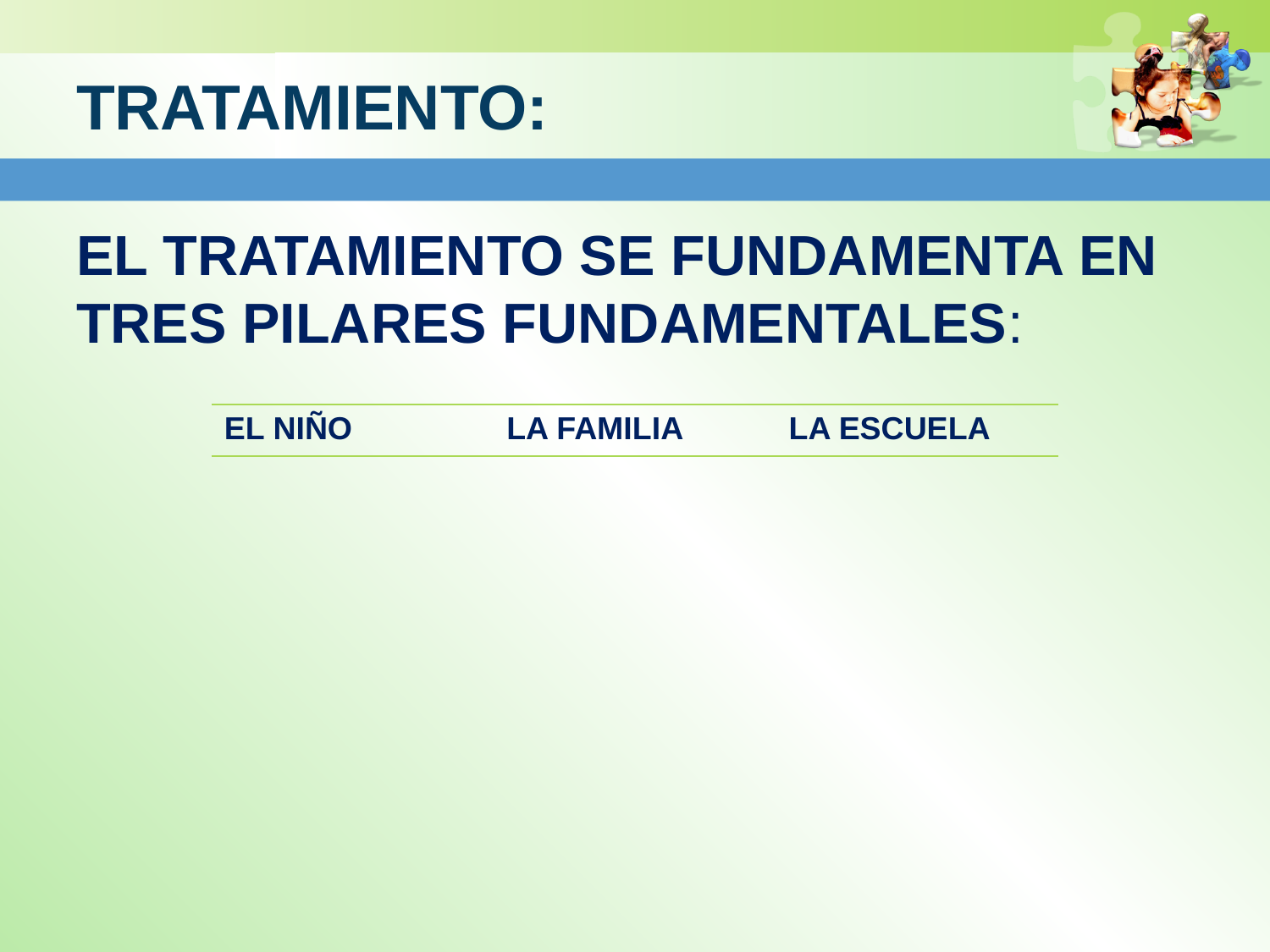

# TRATAMIENTO:
EL TRATAMIENTO SE FUNDAMENTA EN TRES PILARES FUNDAMENTALES:

| EL NIÑO | LA FAMILIA | LA ESCUELA |
| --- | --- | --- |